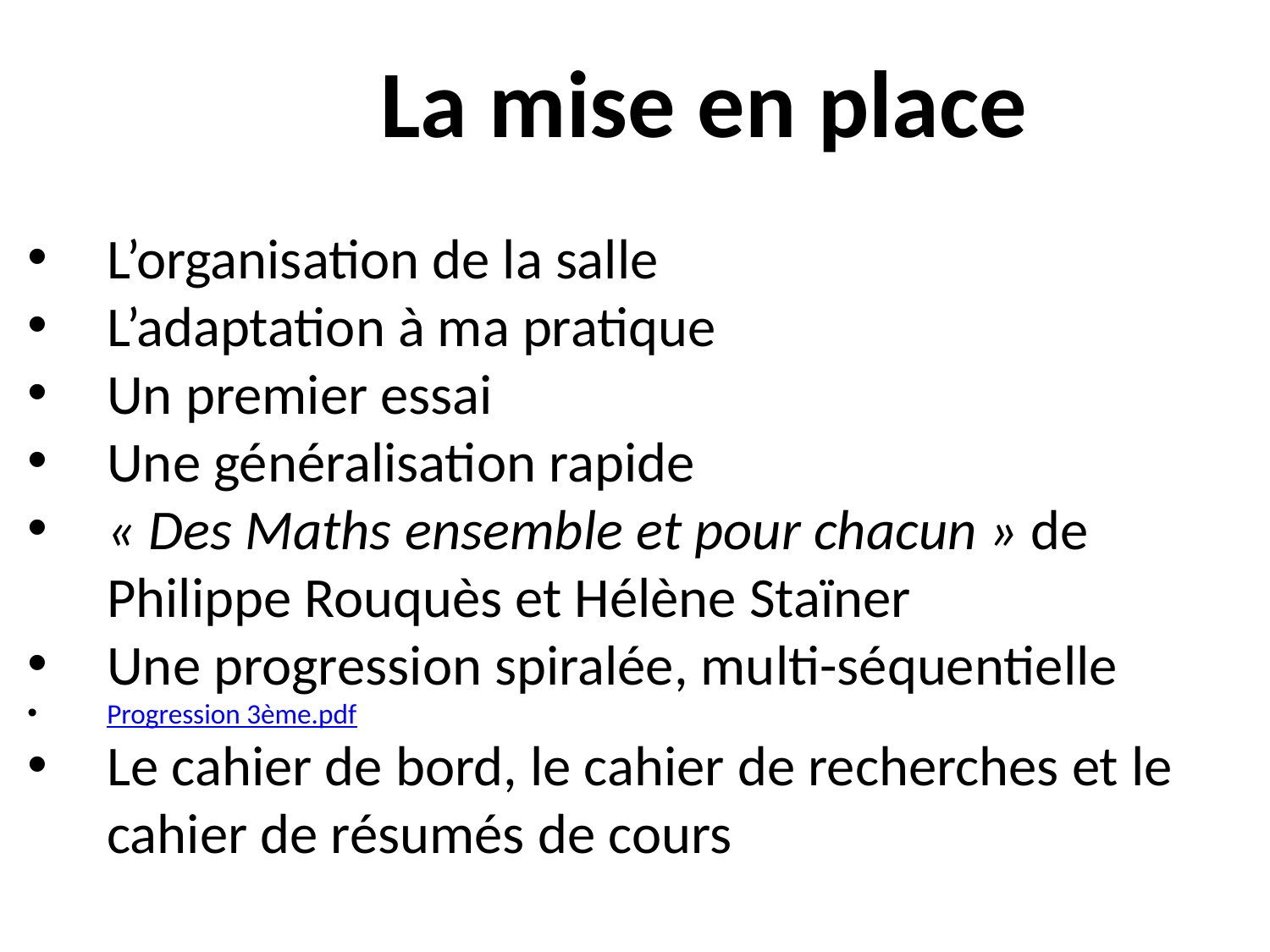

La mise en place
L’organisation de la salle
L’adaptation à ma pratique
Un premier essai
Une généralisation rapide
« Des Maths ensemble et pour chacun » de  Philippe Rouquès et Hélène Staïner
Une progression spiralée, multi-séquentielle
Progression 3ème.pdf
Le cahier de bord, le cahier de recherches et le cahier de résumés de cours